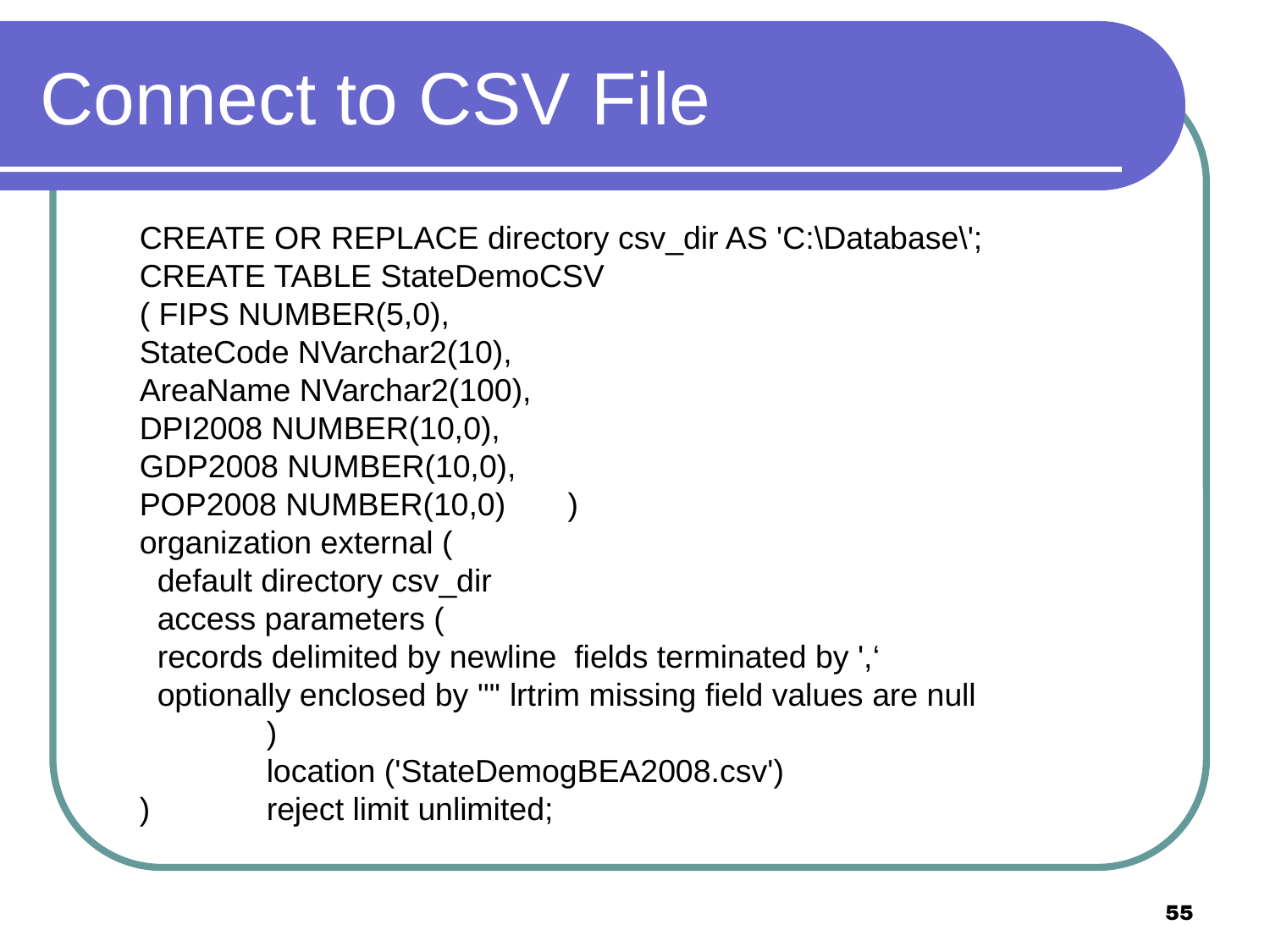

# Connect to CSV File
CREATE OR REPLACE directory csv_dir AS 'C:\Database\';
CREATE TABLE StateDemoCSV
( FIPS NUMBER(5,0),
StateCode NVarchar2(10),
AreaName NVarchar2(100),
DPI2008 NUMBER(10,0),
GDP2008 NUMBER(10,0),
POP2008 NUMBER(10,0)       )
organization external (
  default directory csv_dir
  access parameters (
  records delimited by newline  fields terminated by ',‘
  optionally enclosed by '"' lrtrim missing field values are null
	)
	location ('StateDemogBEA2008.csv')
) 	reject limit unlimited;
55